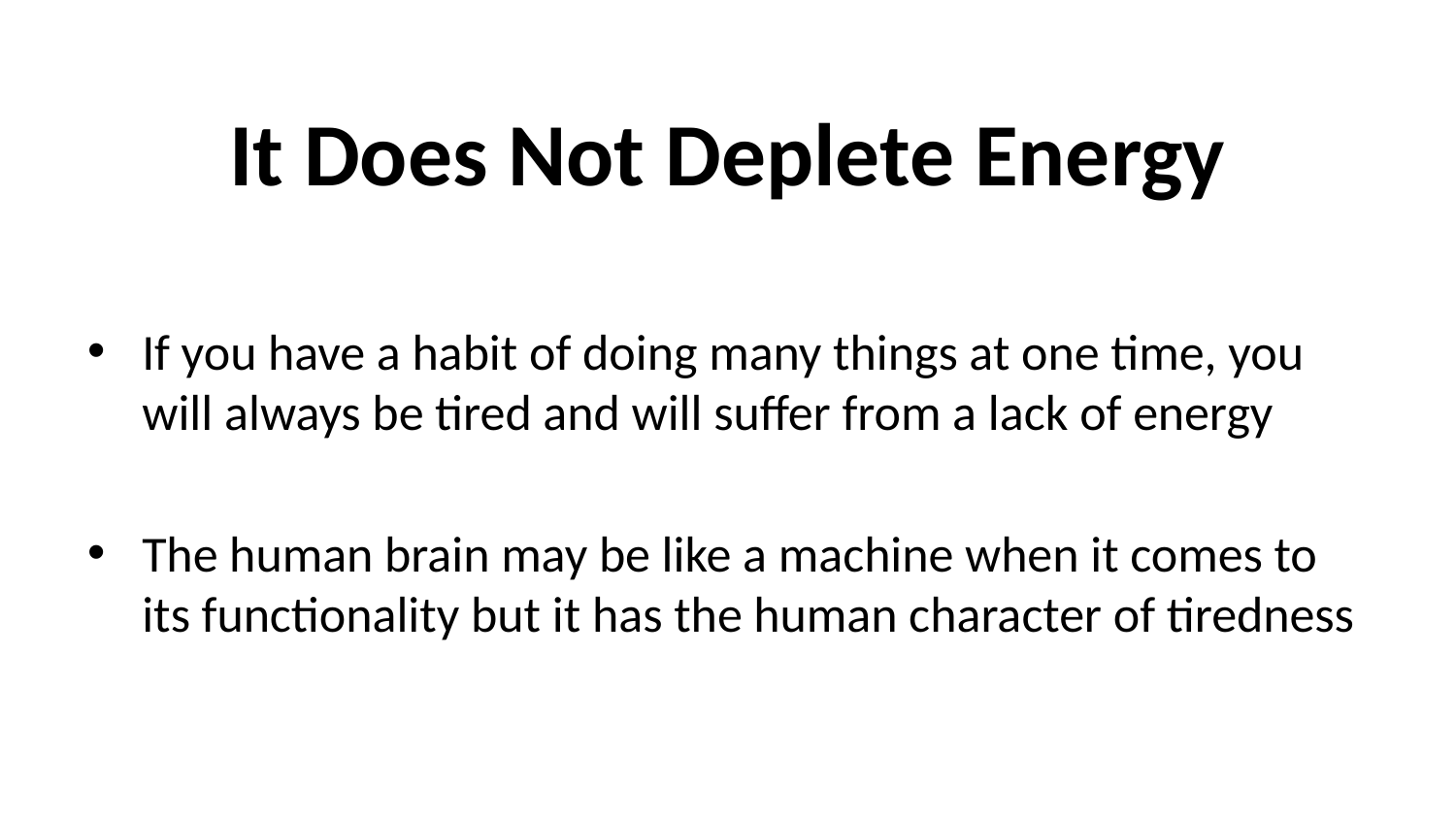

# It Does Not Deplete Energy
If you have a habit of doing many things at one time, you will always be tired and will suffer from a lack of energy

The human brain may be like a machine when it comes to its functionality but it has the human character of tiredness